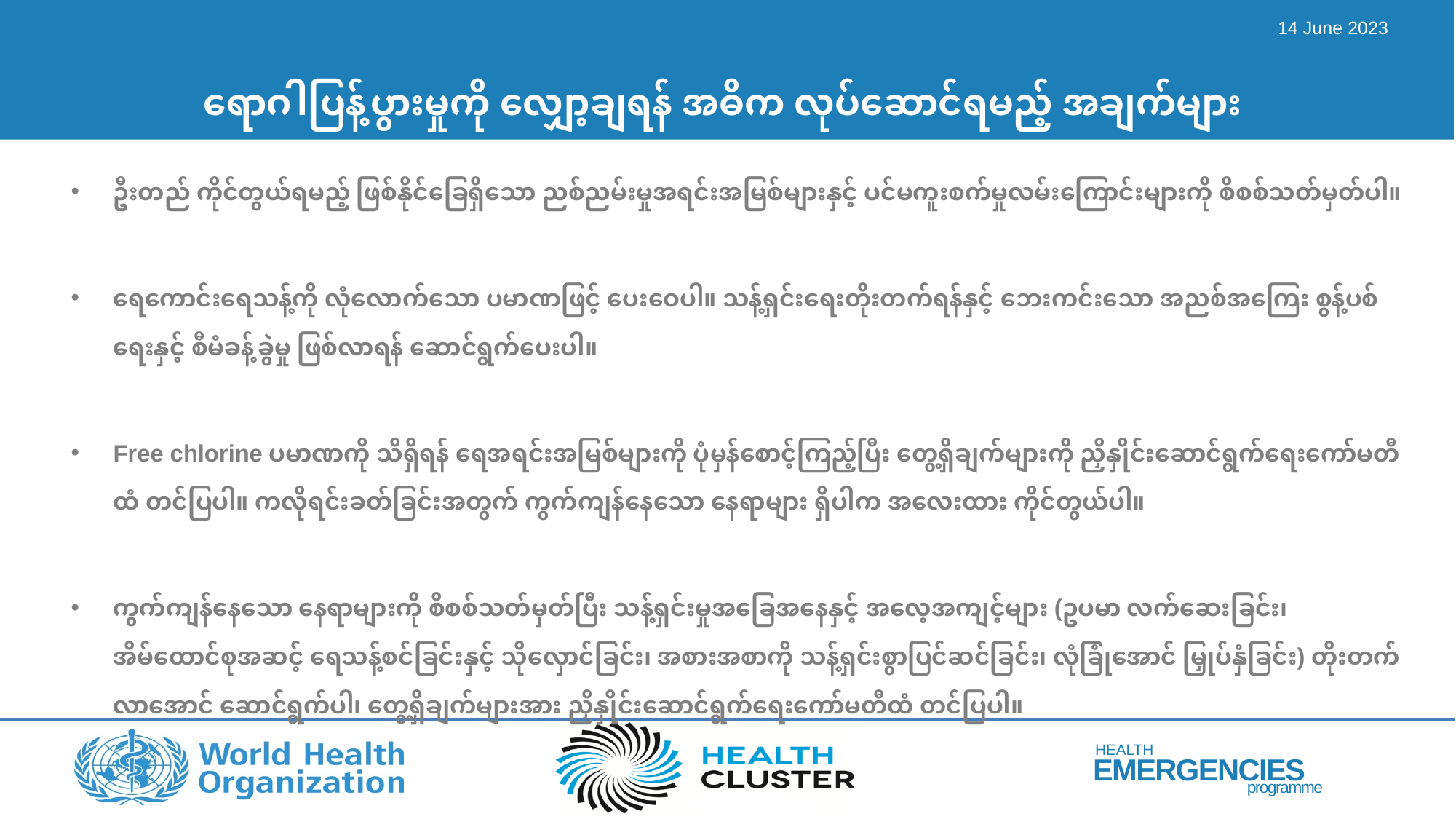

14 June 2023
# ရောဂါပြန့်ပွားမှုကို လျှော့ချရန် အဓိက လုပ်ဆောင်ရမည့် အချက်များ
ဦးတည် ကိုင်တွယ်ရမည့် ဖြစ်နိုင်ခြေရှိသော ညစ်ညမ်းမှုအရင်းအမြစ်များနှင့် ပင်မကူးစက်မှုလမ်းကြောင်းများကို စိစစ်သတ်မှတ်ပါ။

ရေကောင်းရေသန့်ကို လုံလောက်သော ပမာဏဖြင့် ပေးဝေပါ။ သန့်ရှင်းရေးတိုးတက်ရန်နှင့် ဘေးကင်းသော အညစ်အကြေး စွန့်ပစ်ရေးနှင့် စီမံခန့်ခွဲမှု ဖြစ်လာရန် ဆောင်ရွက်ပေးပါ။

Free chlorine ပမာဏကို သိရှိရန် ရေအရင်းအမြစ်များကို ပုံမှန်စောင့်ကြည့်ပြီး တွေ့ရှိချက်များကို ညှိနှိုင်းဆောင်ရွက်ရေးကော်မတီထံ တင်ပြပါ။ ကလိုရင်းခတ်ခြင်းအတွက် ကွက်ကျန်နေသော နေရာများ ရှိပါက အလေးထား ကိုင်တွယ်ပါ။

ကွက်ကျန်နေသော နေရာများကို စိစစ်သတ်မှတ်ပြီး သန့်ရှင်းမှုအခြေအနေနှင့် အလေ့အကျင့်များ (ဥပမာ လက်ဆေးခြင်း၊ အိမ်ထောင်စုအဆင့် ရေသန့်စင်ခြင်းနှင့် သိုလှောင်ခြင်း၊ အစားအစာကို သန့်ရှင်းစွာပြင်ဆင်ခြင်း၊ လုံခြုံအောင် မြှုပ်နှံခြင်း) တိုးတက်လာအောင် ဆောင်ရွက်ပါ၊ တွေ့ရှိချက်များအား ညှိနှိုင်းဆောင်ရွက်ရေးကော်မတီထံ တင်ပြပါ။